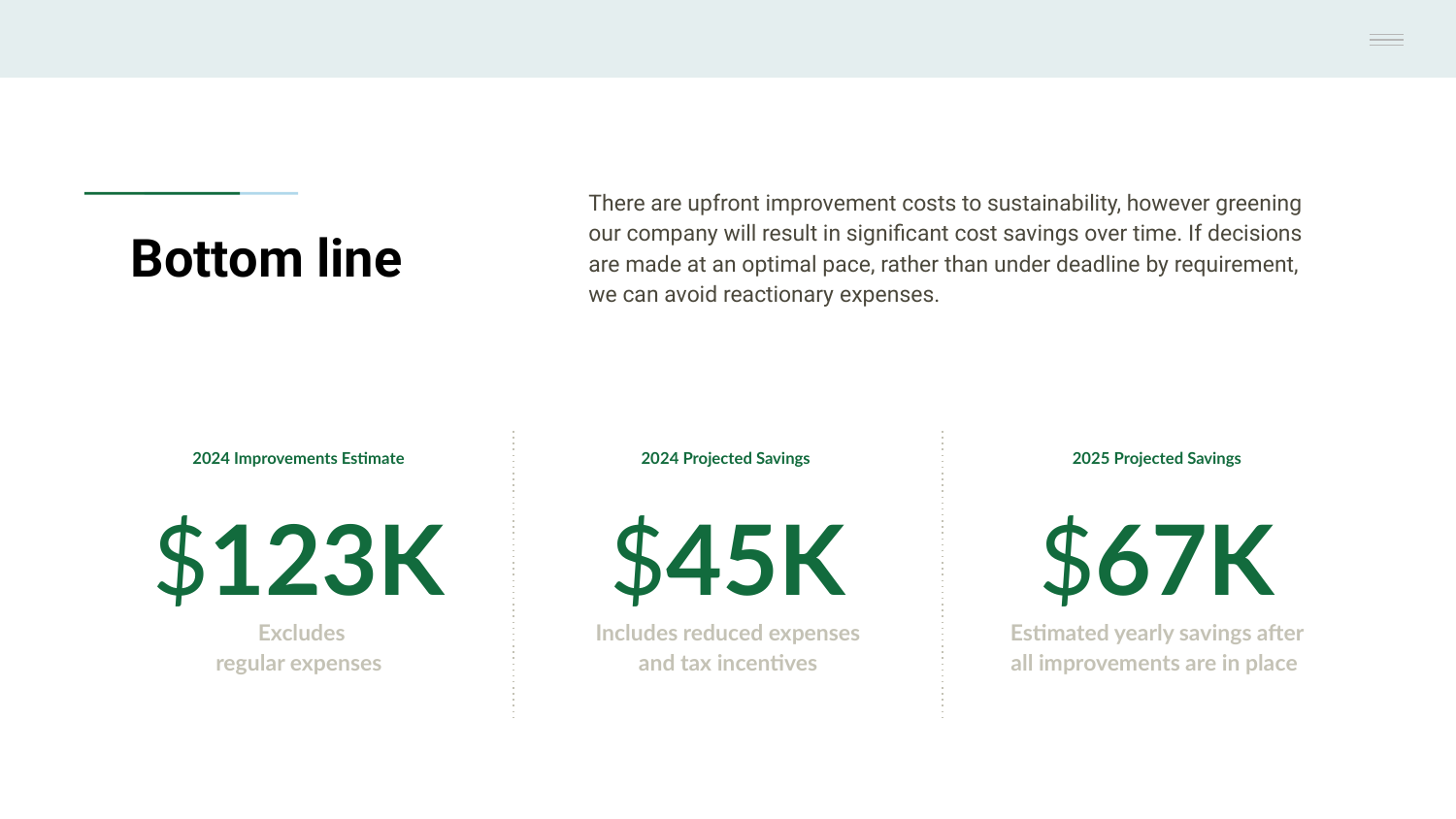

There are upfront improvement costs to sustainability, however greening our company will result in significant cost savings over time. If decisions are made at an optimal pace, rather than under deadline by requirement, we can avoid reactionary expenses.
# Bottom line
2024 Improvements Estimate
$123K
 Excludes
regular expenses
2024 Projected Savings
$45K
Includes reduced expenses and tax incentives
2025 Projected Savings
$67K
Estimated yearly savings after all improvements are in place